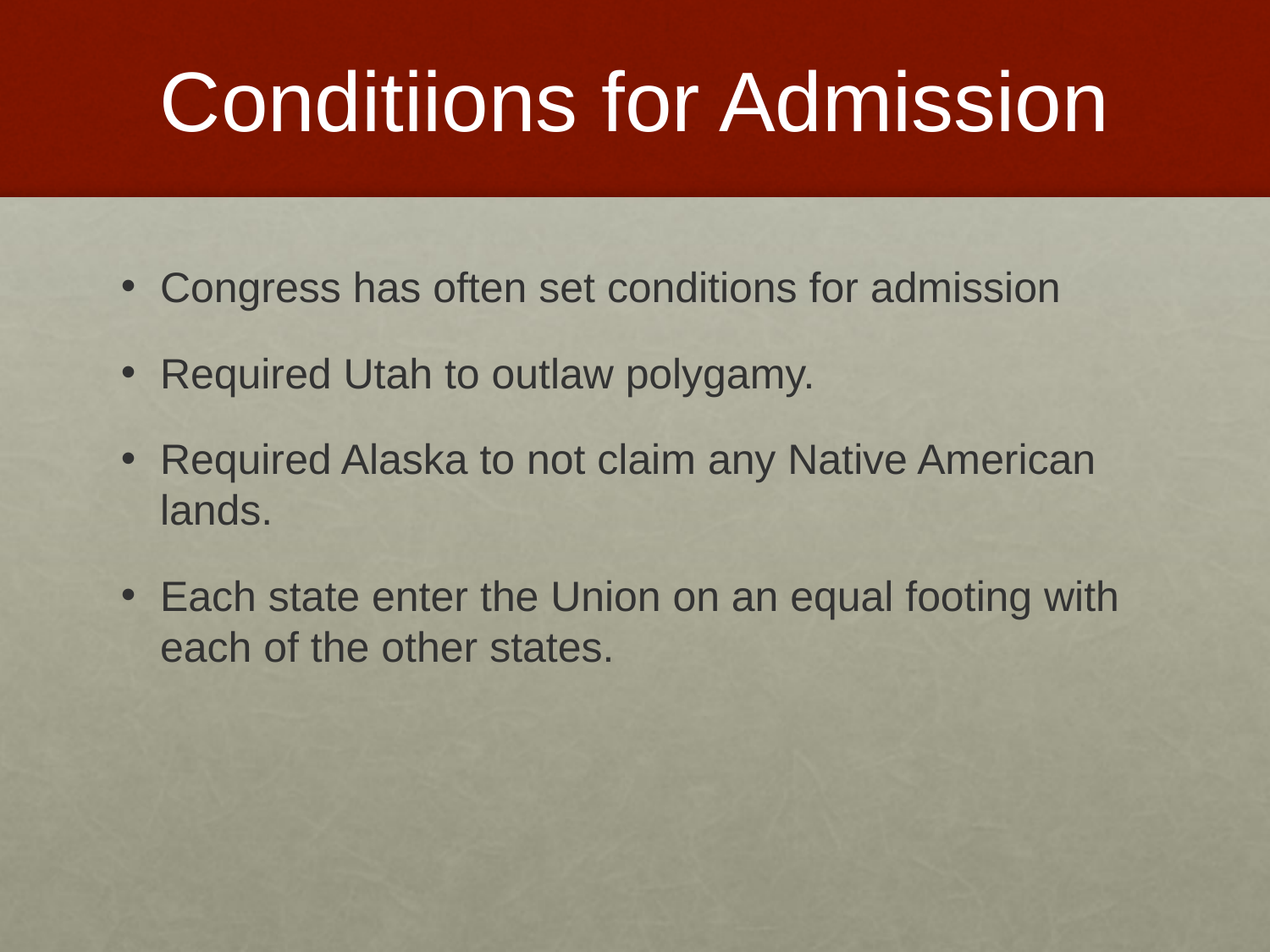

# Conditiions for Admission
Congress has often set conditions for admission
Required Utah to outlaw polygamy.
Required Alaska to not claim any Native American lands.
Each state enter the Union on an equal footing with each of the other states.